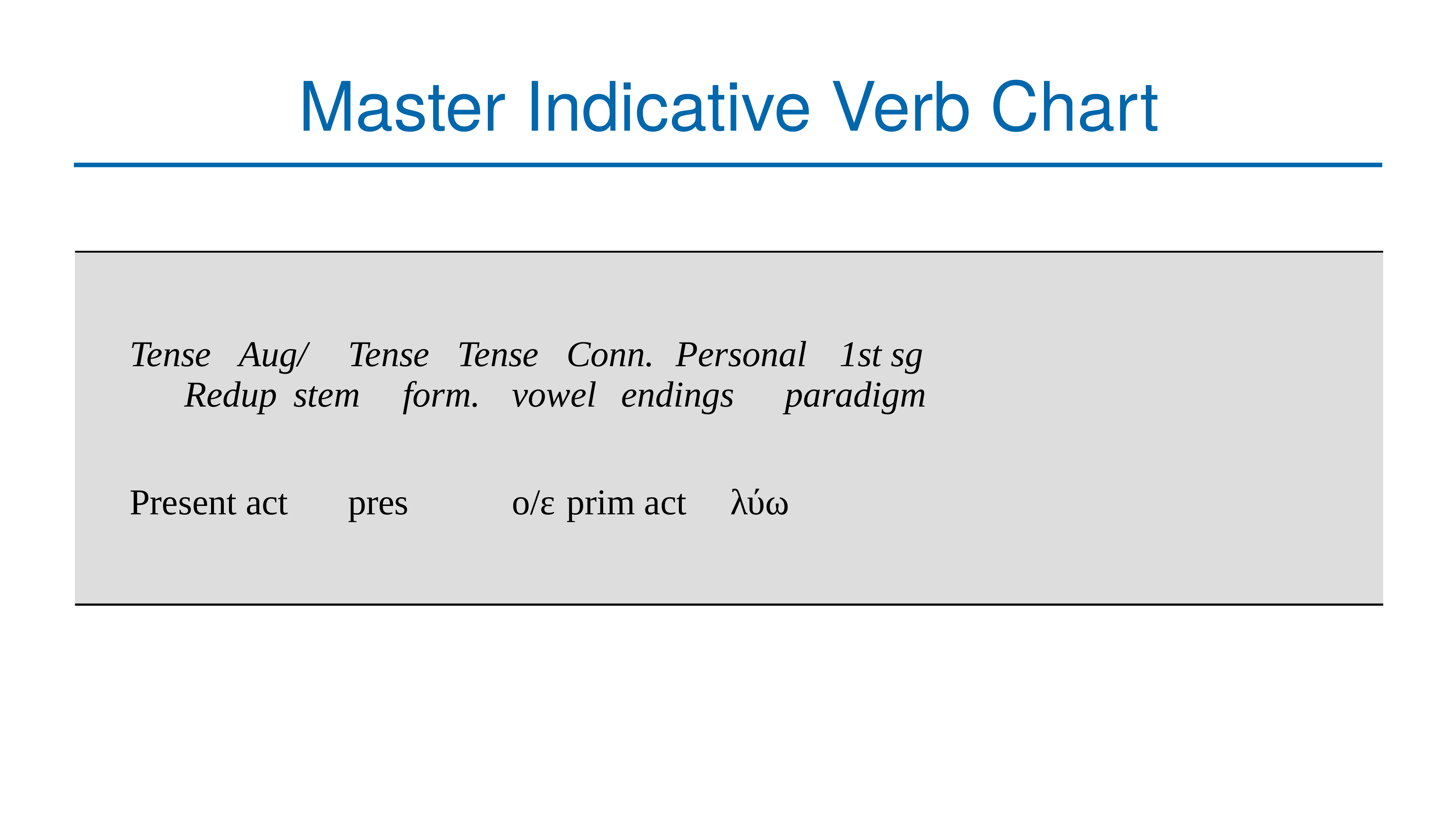

# Master Indicative Verb Chart
| Tense Aug/ Tense Tense Conn. Personal 1st sg Redup stem form. vowel endings paradigm Present act pres ο/ε prim act λύω |
| --- |